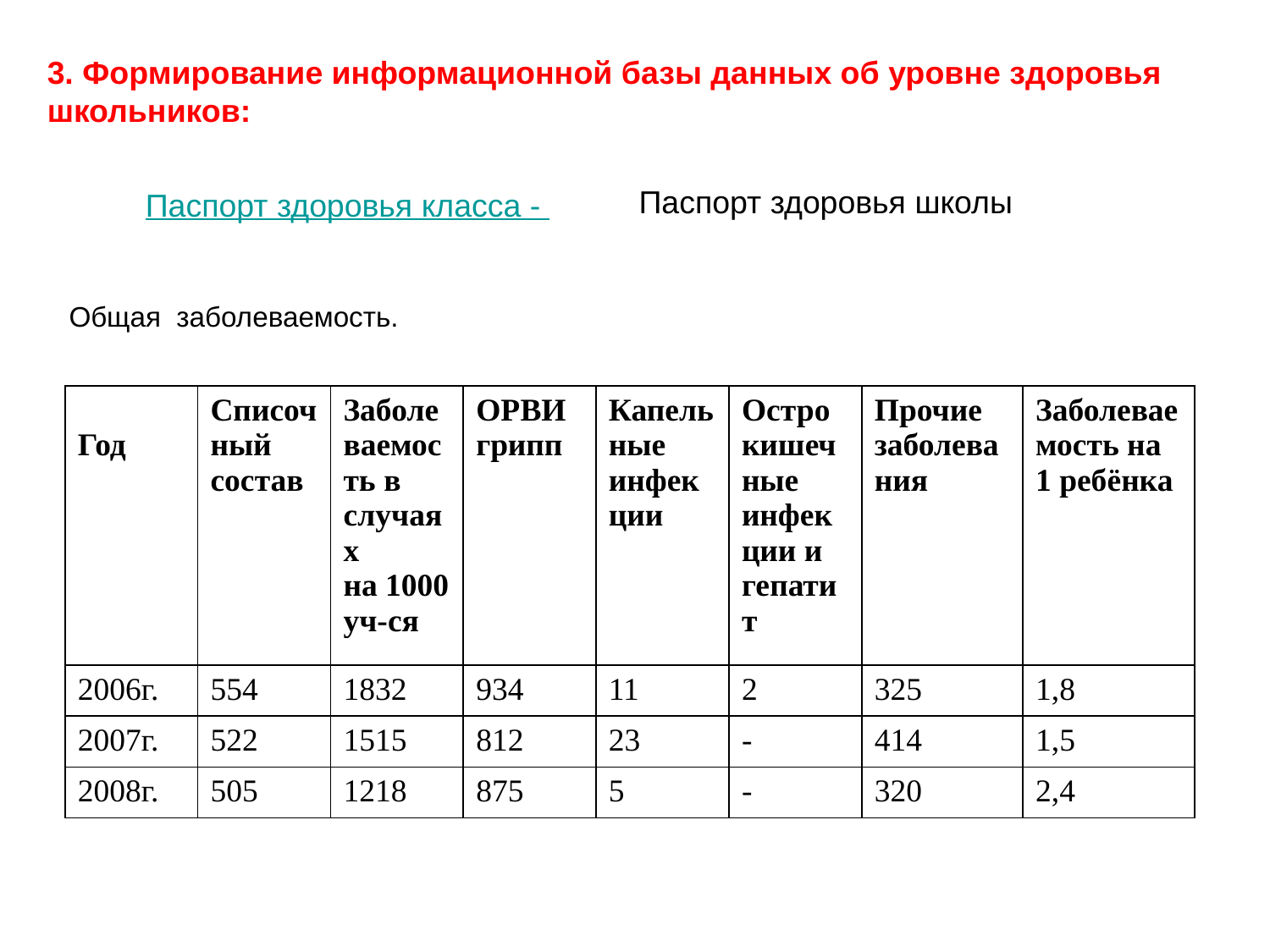

3. Формирование информационной базы данных об уровне здоровья школьников:
Паспорт здоровья школы
Паспорт здоровья класса -
Общая  заболеваемость.
| Год | Списочный состав | Заболеваемость в случаях на 1000 уч-ся | ОРВИ грипп | Капельные инфекции | Остро кишечные инфекции и гепатит | Прочие заболевания | Заболеваемость на 1 ребёнка |
| --- | --- | --- | --- | --- | --- | --- | --- |
| 2006г. | 554 | 1832 | 934 | 11 | 2 | 325 | 1,8 |
| 2007г. | 522 | 1515 | 812 | 23 | - | 414 | 1,5 |
| 2008г. | 505 | 1218 | 875 | 5 | - | 320 | 2,4 |